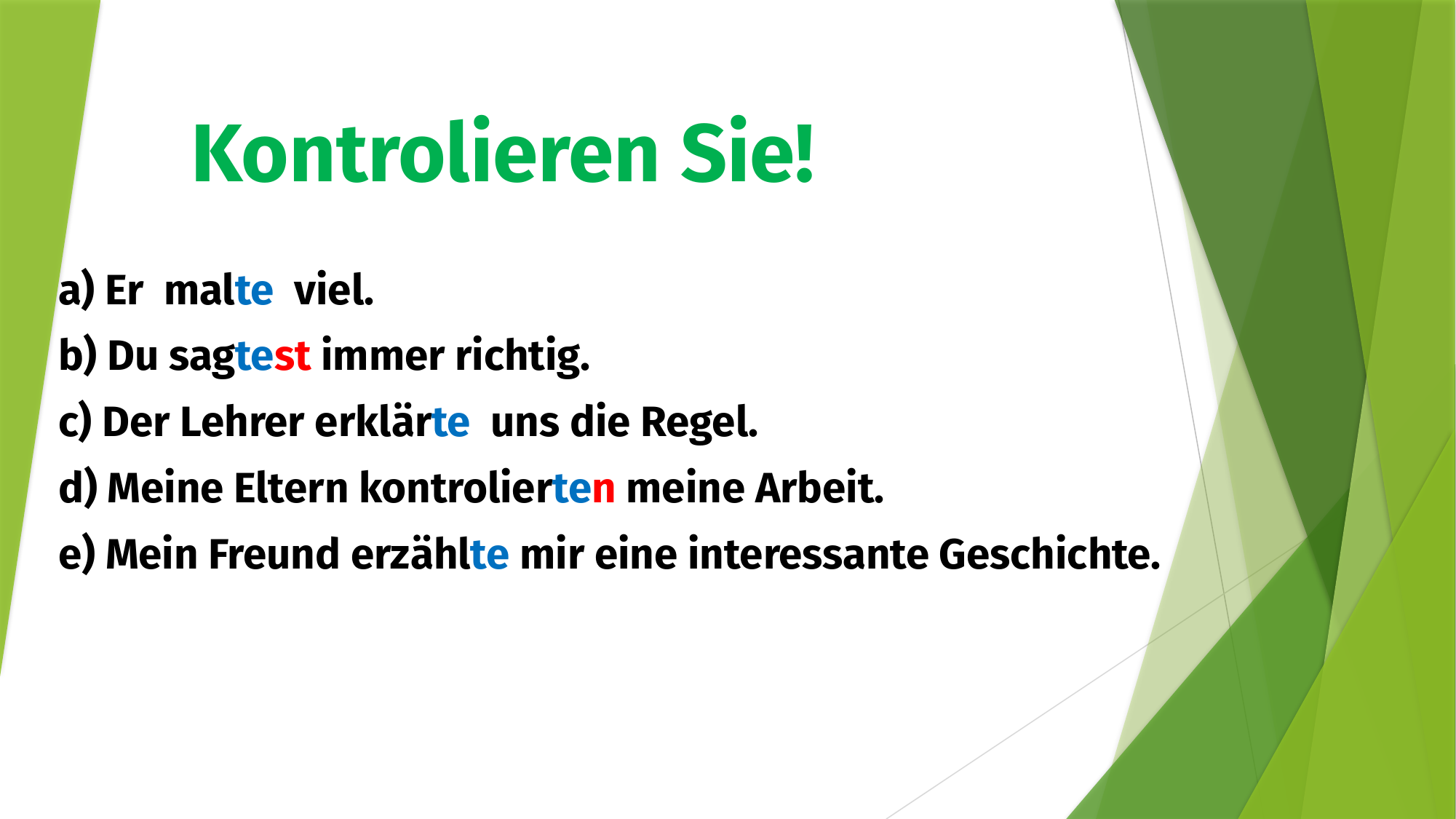

# Kontrolieren Sie!
a) Er  malte  viel.
b) Du sagtest immer richtig.
c) Der Lehrer erklärte  uns die Regel.
d) Meine Eltern kontrolierten meine Arbeit.
e) Mein Freund erzählte mir eine interessante Geschichte.